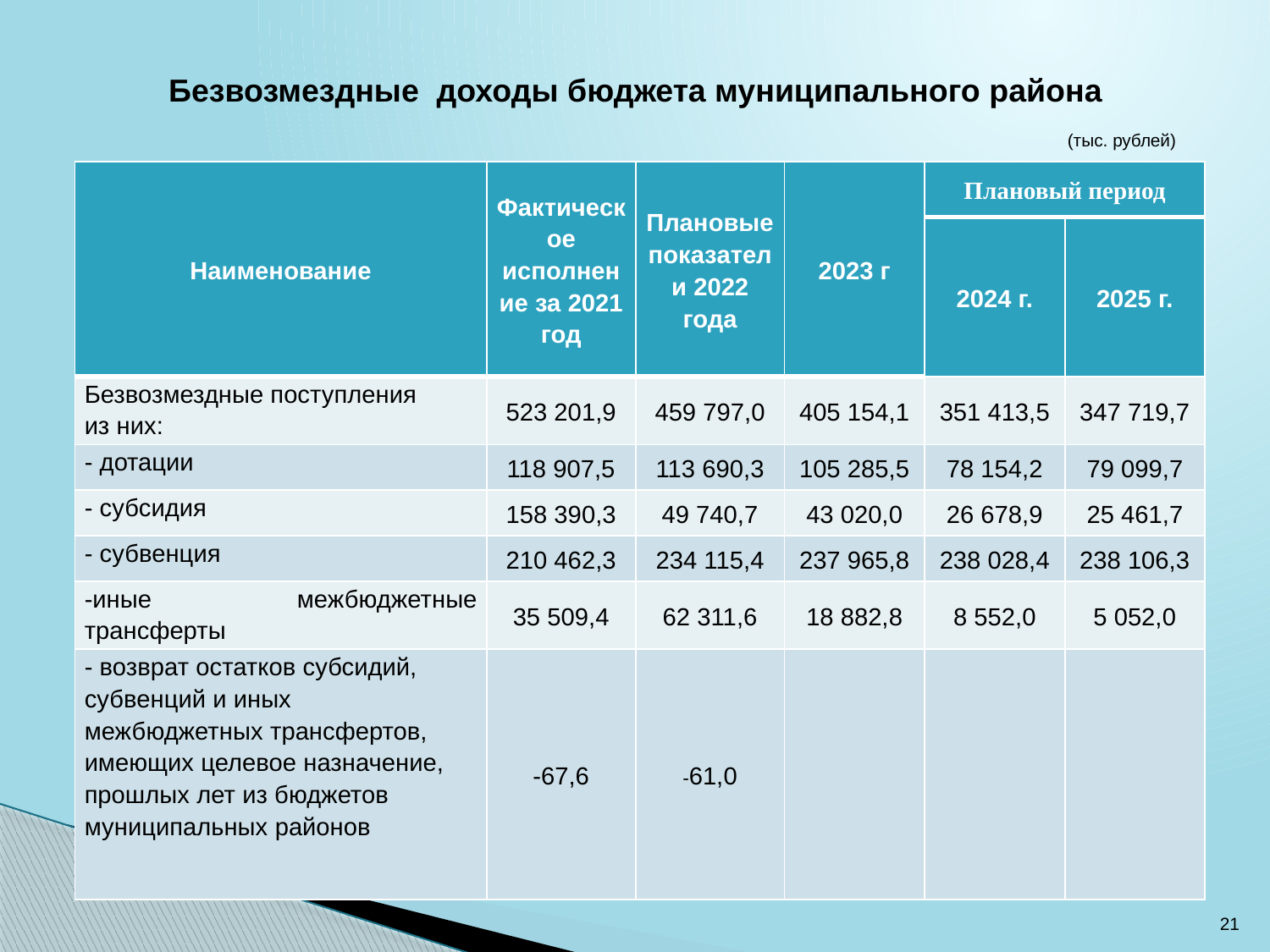

Безвозмездные  доходы бюджета муниципального района
(тыс. рублей)
| Наименование | Фактическое исполнение за 2021 год | Плановые показатели 2022 года | 2023 г | Плановый период |  |
| --- | --- | --- | --- | --- | --- |
|  |  |  |  | 2024 г. | 2025 г. |
| Безвозмездные поступления из них: | 523 201,9 | 459 797,0 | 405 154,1 | 351 413,5 | 347 719,7 |
| - дотации | 118 907,5 | 113 690,3 | 105 285,5 | 78 154,2 | 79 099,7 |
| - субсидия | 158 390,3 | 49 740,7 | 43 020,0 | 26 678,9 | 25 461,7 |
| - субвенция | 210 462,3 | 234 115,4 | 237 965,8 | 238 028,4 | 238 106,3 |
| -иные межбюджетные трансферты | 35 509,4 | 62 311,6 | 18 882,8 | 8 552,0 | 5 052,0 |
| - возврат остатков субсидий, субвенций и иных межбюджетных трансфертов, имеющих целевое назначение, прошлых лет из бюджетов муниципальных районов | -67,6 | -61,0 |  |  |  |
21